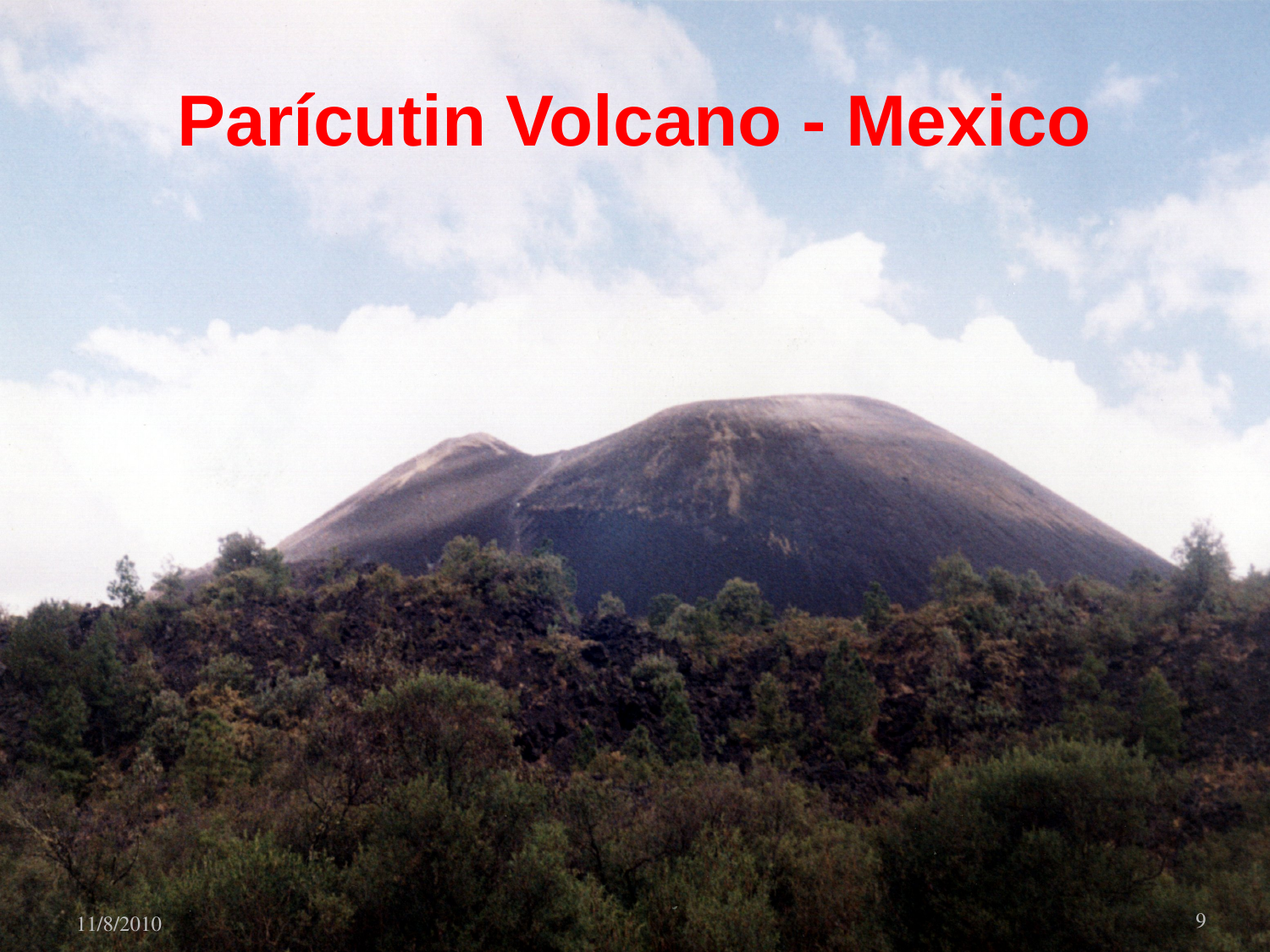

# Parícutin Volcano - Mexico
11/8/2010
9